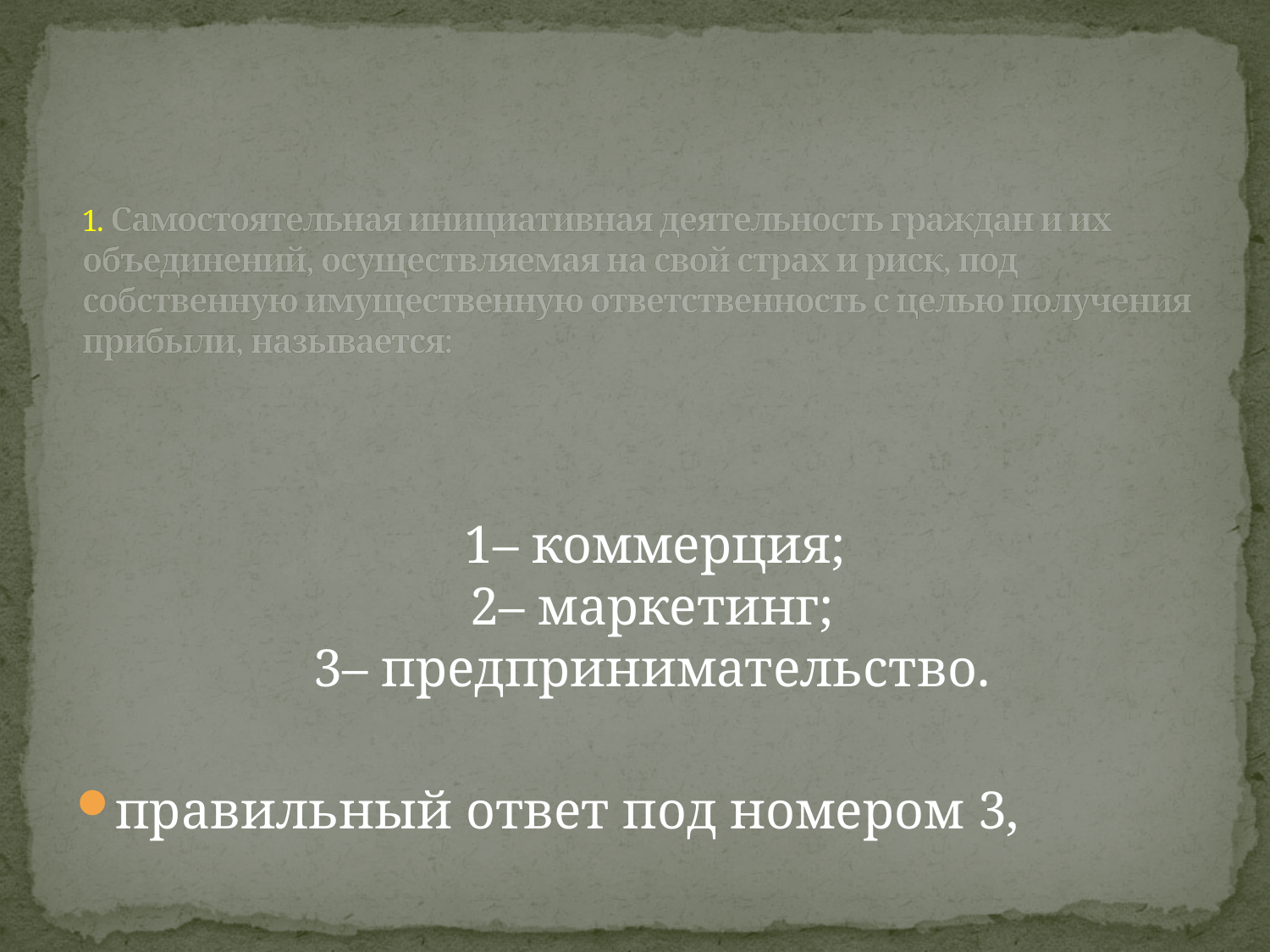

# 1. Самостоятельная инициативная деятельность граждан и их объединений, осуществляемая на свой страх и риск, под собственную имущественную ответственность с целью получения прибыли, называется:
   1– коммерция;
2– маркетинг;
3– предпринимательство.

правильный ответ под номером 3,